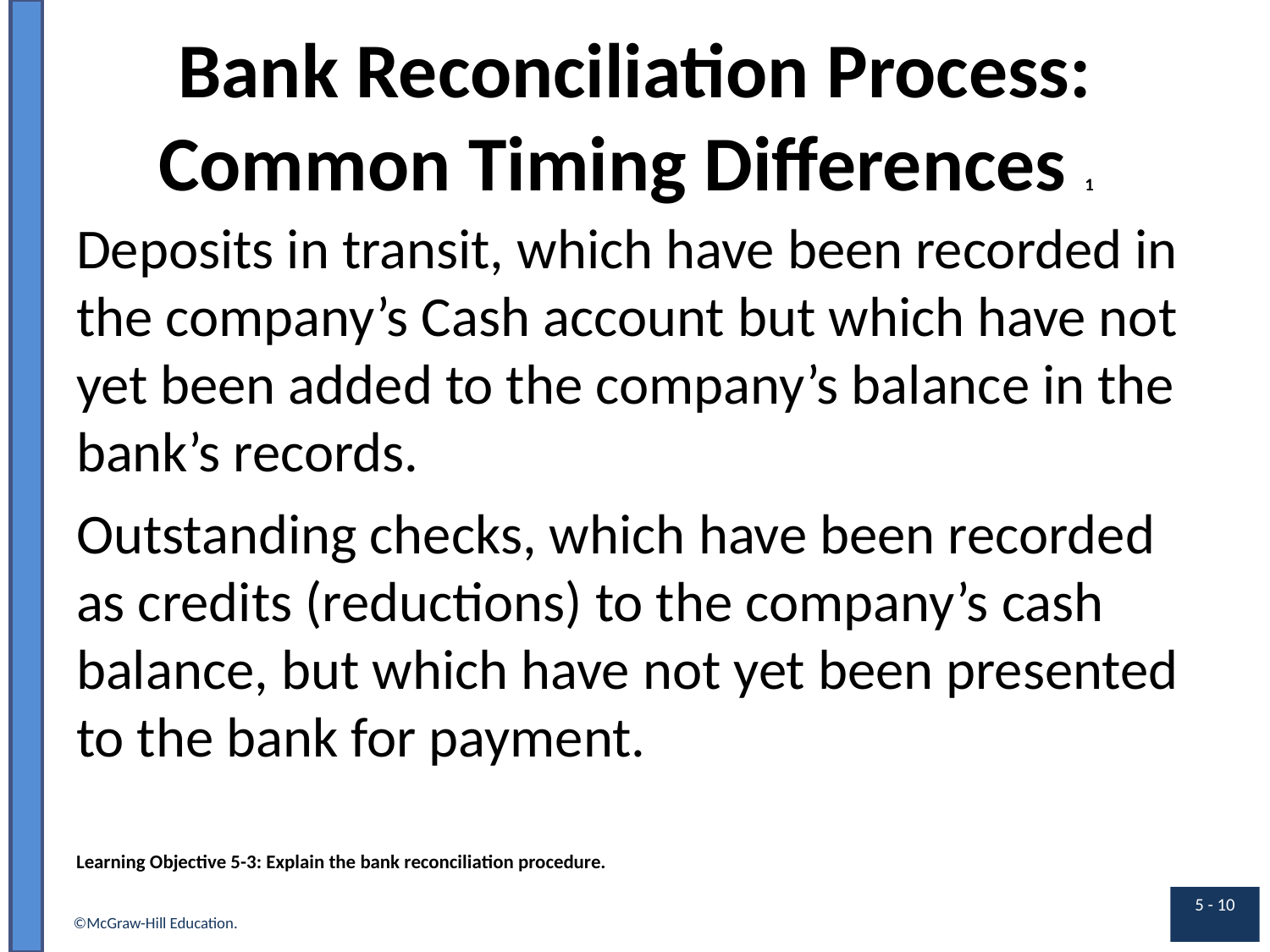

# Bank Reconciliation Process: Common Timing Differences 1
Deposits in transit, which have been recorded in the company’s Cash account but which have not yet been added to the company’s balance in the bank’s records.
Outstanding checks, which have been recorded as credits (reductions) to the company’s cash balance, but which have not yet been presented to the bank for payment.
Learning Objective 5-3: Explain the bank reconciliation procedure.